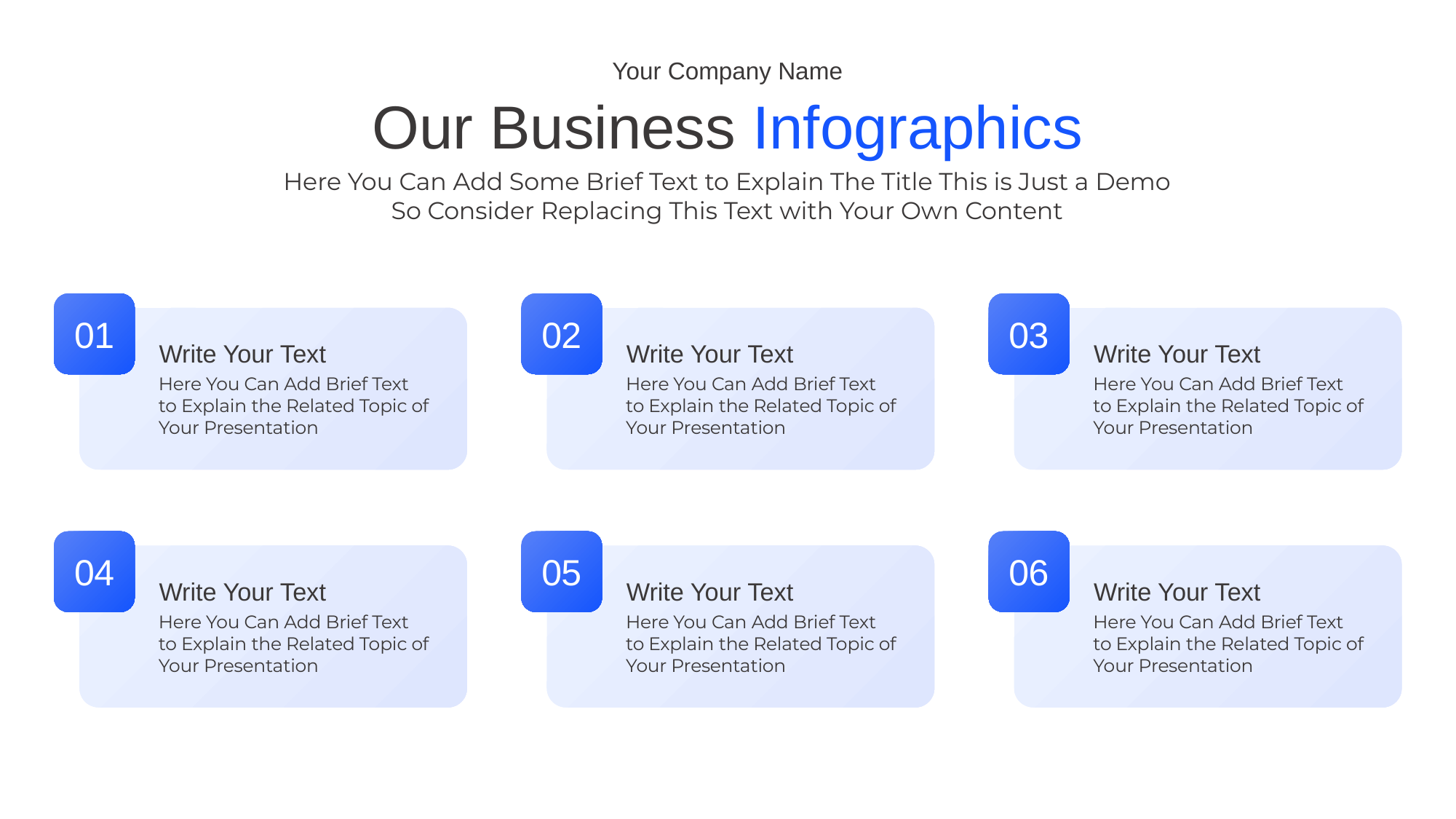

Your Company Name
Our Business Infographics
Here You Can Add Some Brief Text to Explain The Title This is Just a Demo So Consider Replacing This Text with Your Own Content

01
02
03

Write Your Text
Here You Can Add Brief Text
to Explain the Related Topic of
Your Presentation

Write Your Text
Here You Can Add Brief Text
to Explain the Related Topic of
Your Presentation

Write Your Text
Here You Can Add Brief Text
to Explain the Related Topic of
Your Presentation

04
05
06

Write Your Text
Here You Can Add Brief Text
to Explain the Related Topic of
Your Presentation

Write Your Text
Here You Can Add Brief Text
to Explain the Related Topic of
Your Presentation

Write Your Text
Here You Can Add Brief Text
to Explain the Related Topic of
Your Presentation